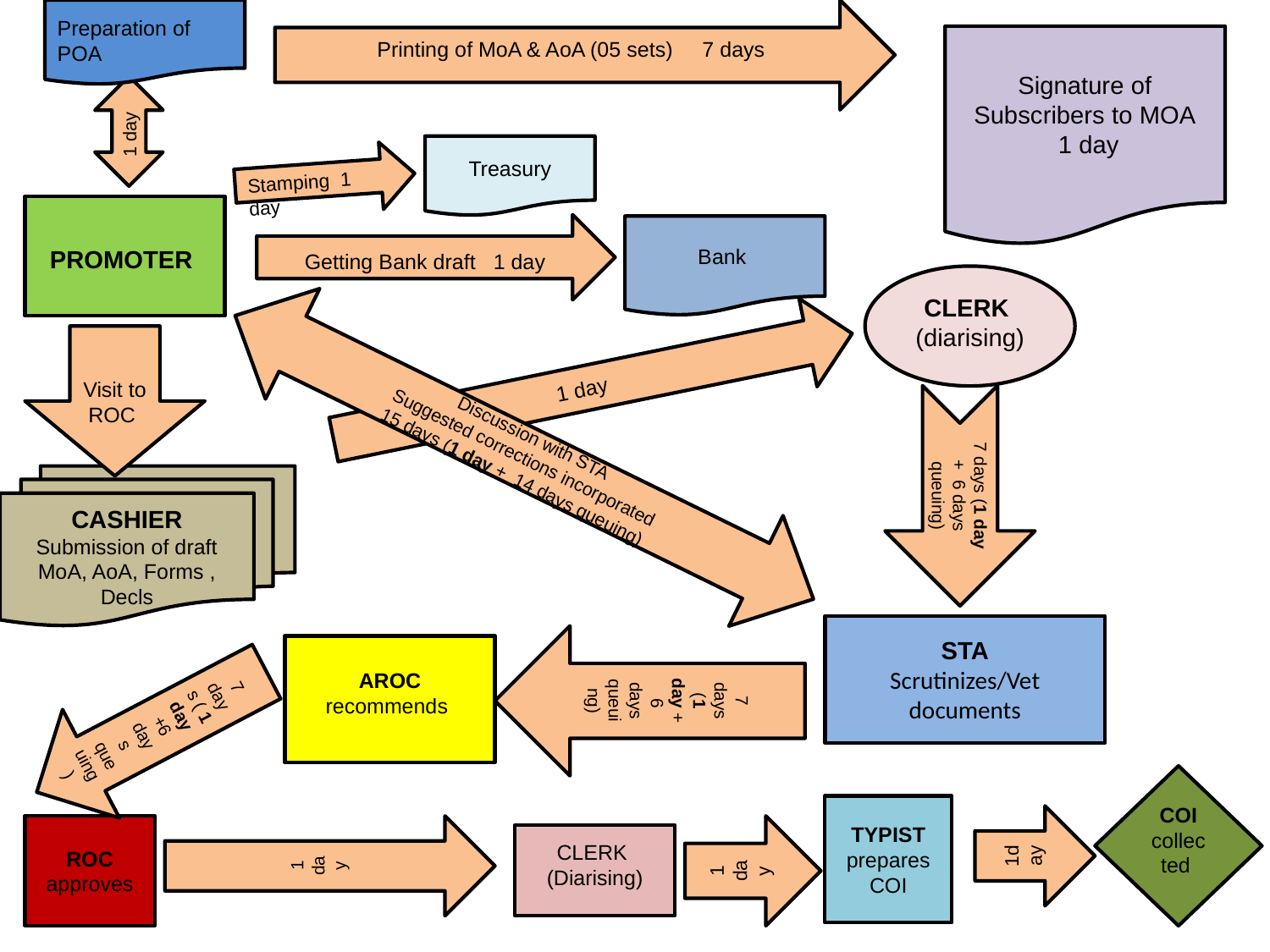

Preparation of POA

Printing of MoA & AoA (05 sets)     7 days

Signature of Subscribers to MOA
 1 day
1 day
Treasury

Stamping  1 day
PROMOTER

Getting Bank draft   1 day

Bank

CLERK
(diarising)

Visit to ROC
1 day

Discussion with STA
Suggested corrections incorporated
15 days (1 day +  14 days queuing)

7 days (1 day +  6 days queuing)
CASHIER
Submission of draft MoA, AoA, Forms , Decls
7 days (1 day +  6 days queuing)

7 days ( 1 day+6 days queuing)

STA
Scrutinizes/Vet documents

AROC recommends

1 day

COI collected

TYPIST prepares COI

1day
1 day

ROC approves

CLERK
(Diarising)

7